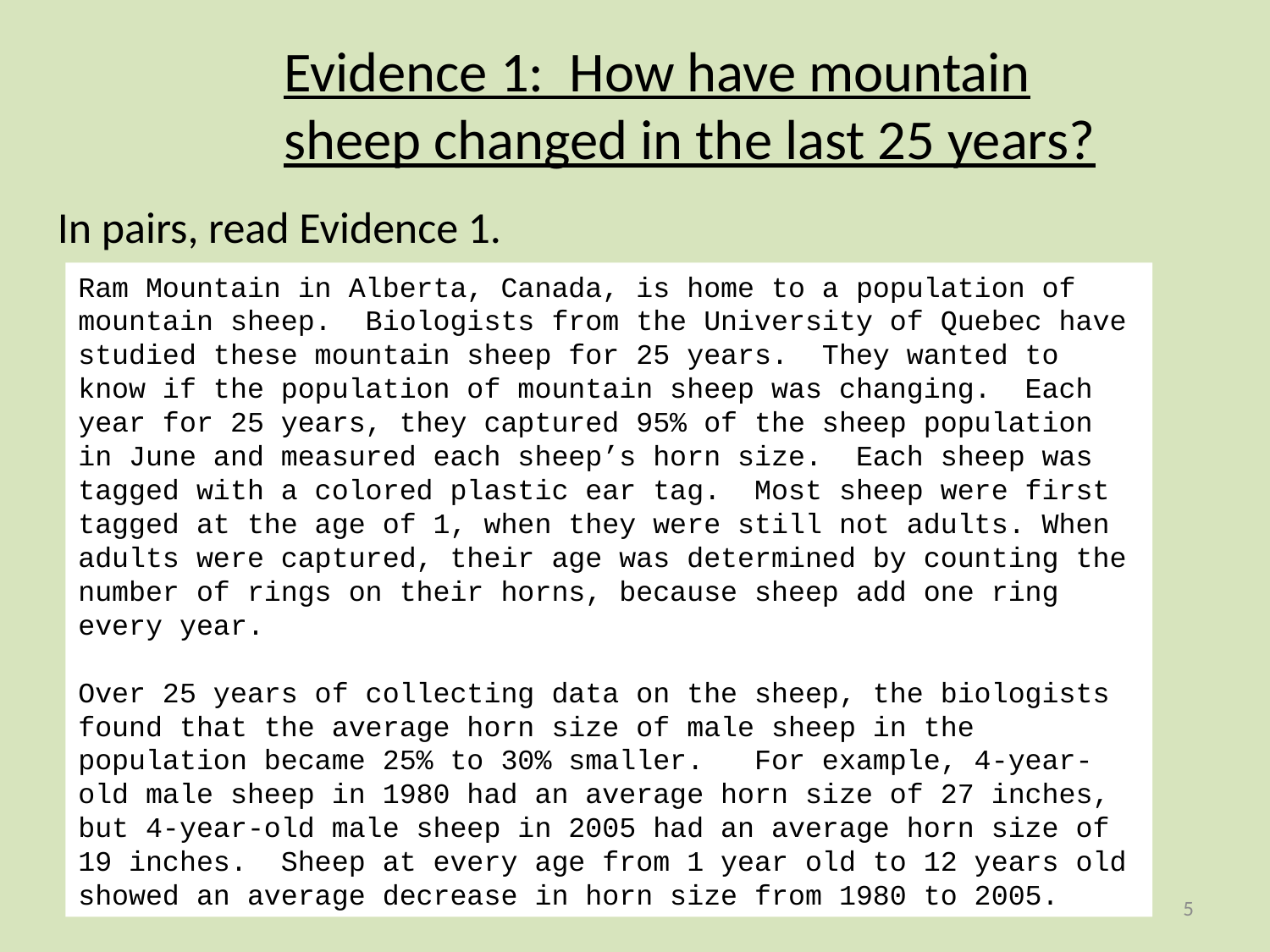

Evidence 1:  How have mountain
sheep changed in the last 25 years?
In pairs, read Evidence 1.
Ram Mountain in Alberta, Canada, is home to a population of mountain sheep.  Biologists from the University of Quebec have studied these mountain sheep for 25 years.  They wanted to know if the population of mountain sheep was changing.  Each year for 25 years, they captured 95% of the sheep population in June and measured each sheep’s horn size.  Each sheep was tagged with a colored plastic ear tag.  Most sheep were first tagged at the age of 1, when they were still not adults. When adults were captured, their age was determined by counting the number of rings on their horns, because sheep add one ring every year.

Over 25 years of collecting data on the sheep, the biologists found that the average horn size of male sheep in the population became 25% to 30% smaller.   For example, 4-year-old male sheep in 1980 had an average horn size of 27 inches, but 4-year-old male sheep in 2005 had an average horn size of 19 inches.  Sheep at every age from 1 year old to 12 years old showed an average decrease in horn size from 1980 to 2005.
5